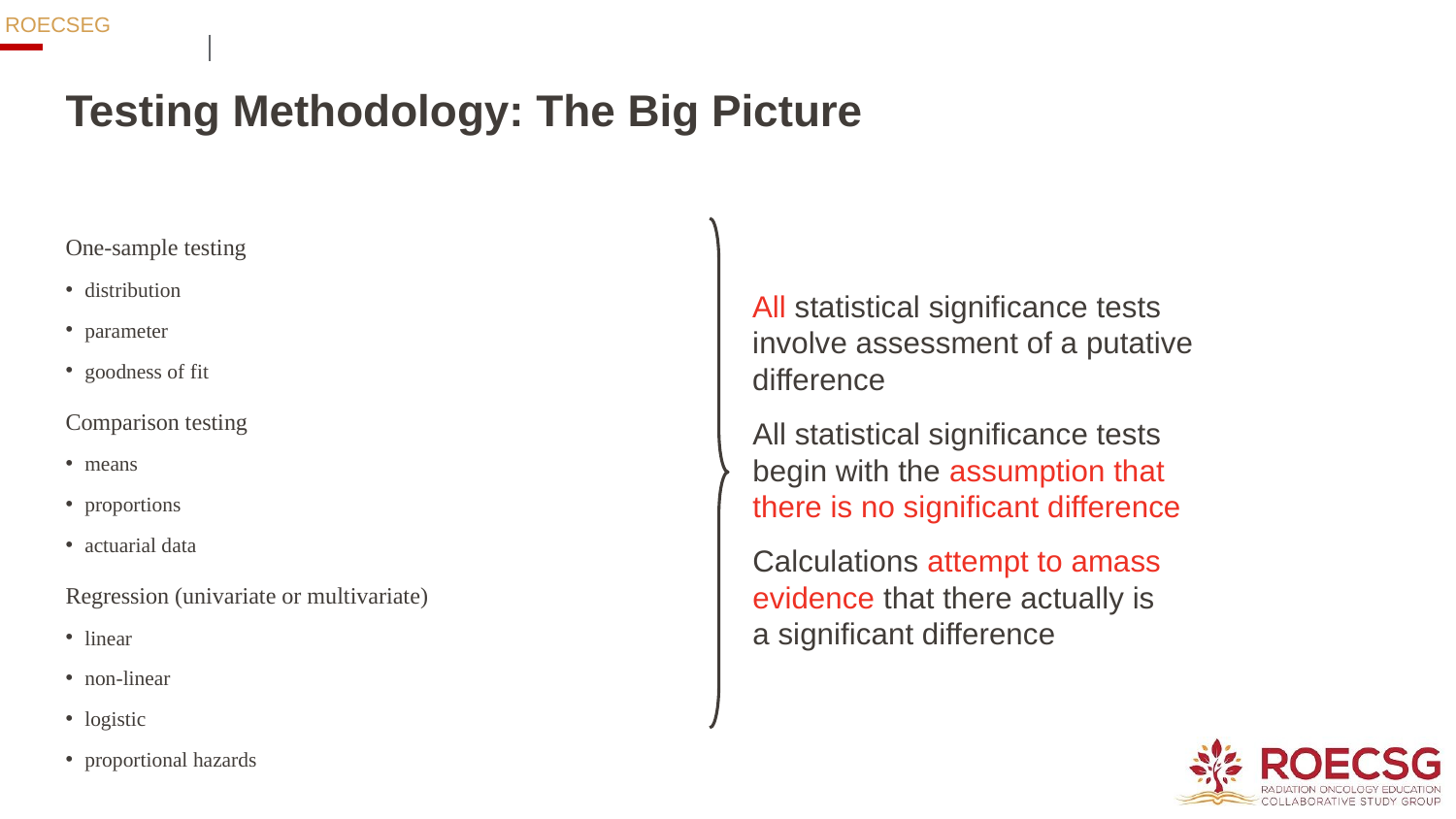

# Testing Methodology: The Big Picture

One-sample testing
distribution
parameter
goodness of fit
Comparison testing
means
proportions
actuarial data
Regression (univariate or multivariate)
linear
non-linear
logistic
proportional hazards
All statistical significance tests
involve assessment of a putative
difference
All statistical significance tests
begin with the assumption that
there is no significant difference
Calculations attempt to amass
evidence that there actually is
a significant difference